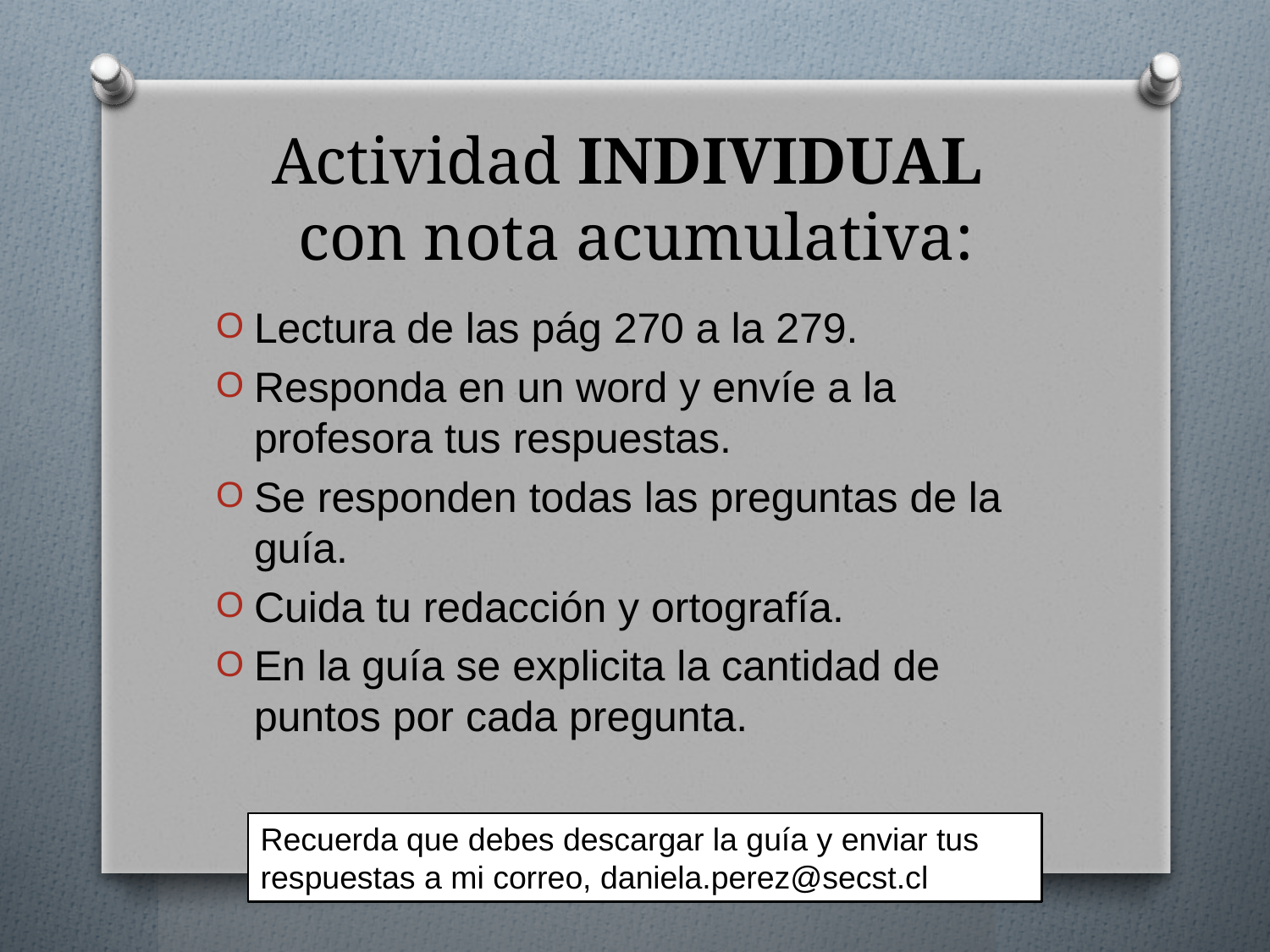

# Actividad INDIVIDUAL con nota acumulativa:
Lectura de las pág 270 a la 279.
Responda en un word y envíe a la profesora tus respuestas.
Se responden todas las preguntas de la guía.
Cuida tu redacción y ortografía.
En la guía se explicita la cantidad de puntos por cada pregunta.

Recuerda que debes descargar la guía y enviar tus respuestas a mi correo, daniela.perez@secst.cl